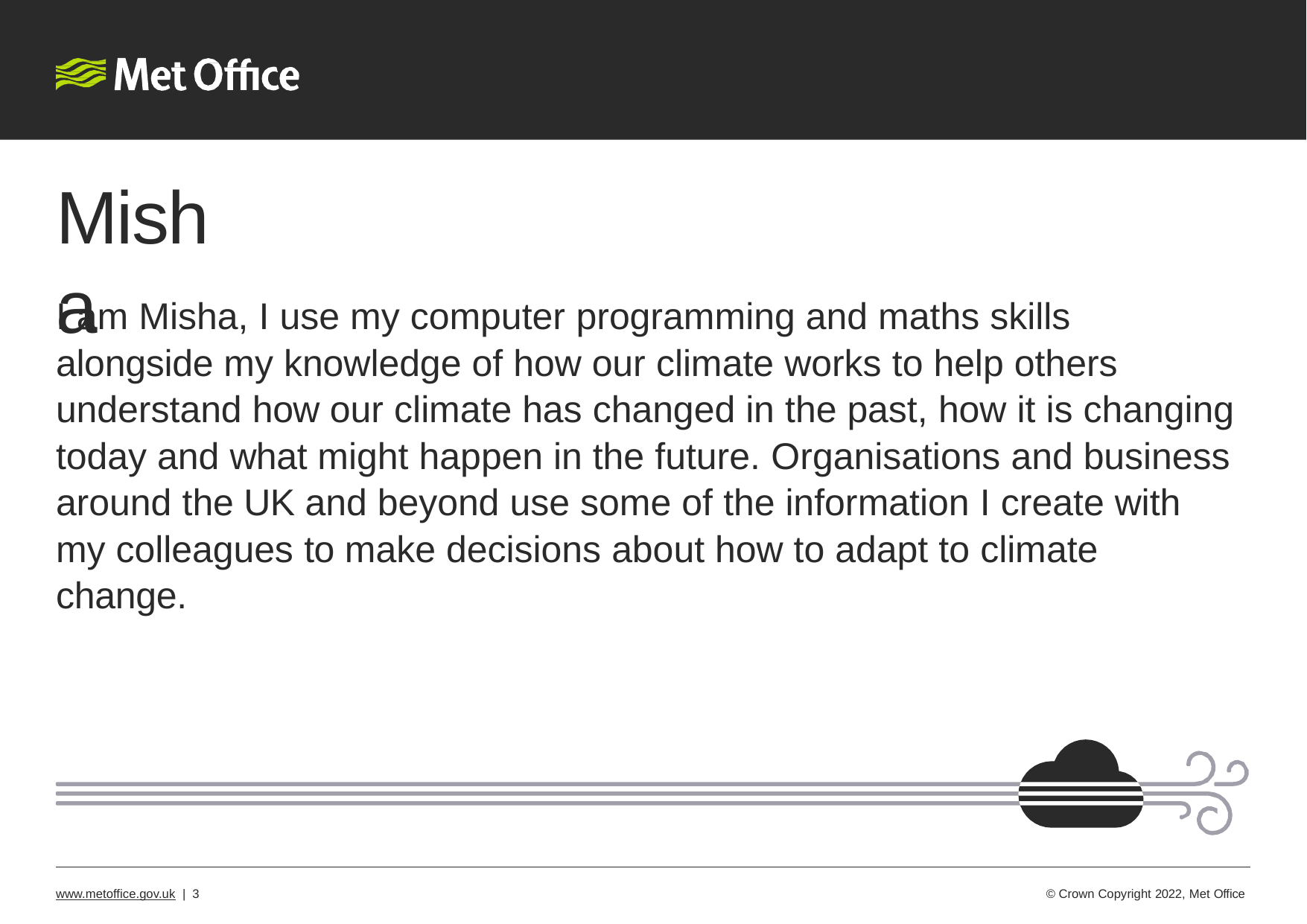

# Misha
I am Misha, I use my computer programming and maths skills alongside my knowledge of how our climate works to help others understand how our climate has changed in the past, how it is changing today and what might happen in the future. Organisations and business around the UK and beyond use some of the information I create with my colleagues to make decisions about how to adapt to climate change.

www.metoffice.gov.uk | 3
© Crown Copyright 2022, Met Office